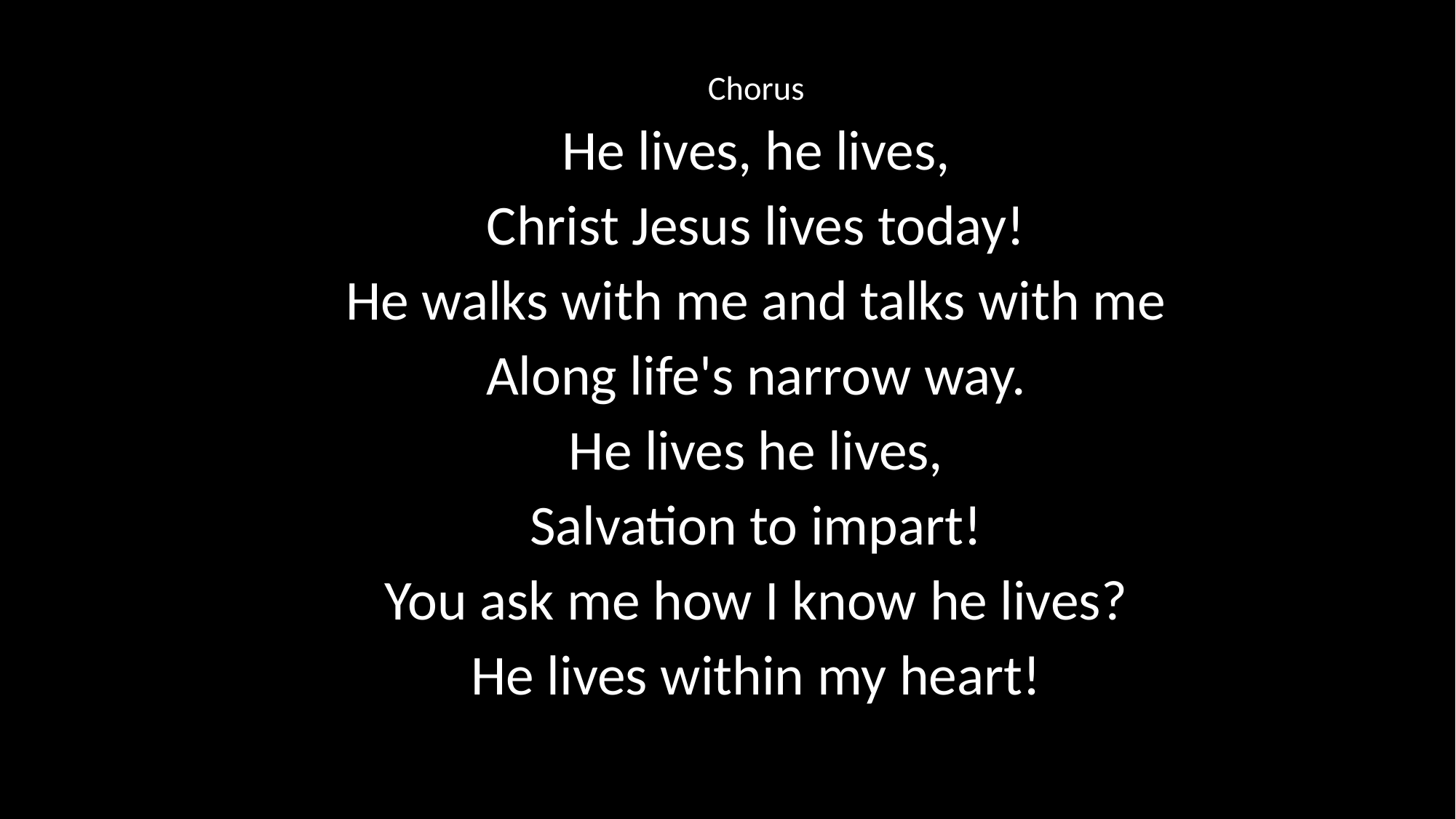

Chorus
He lives, he lives,
Christ Jesus lives today!
He walks with me and talks with me
Along life's narrow way.
He lives he lives,
Salvation to impart!
You ask me how I know he lives?
He lives within my heart!